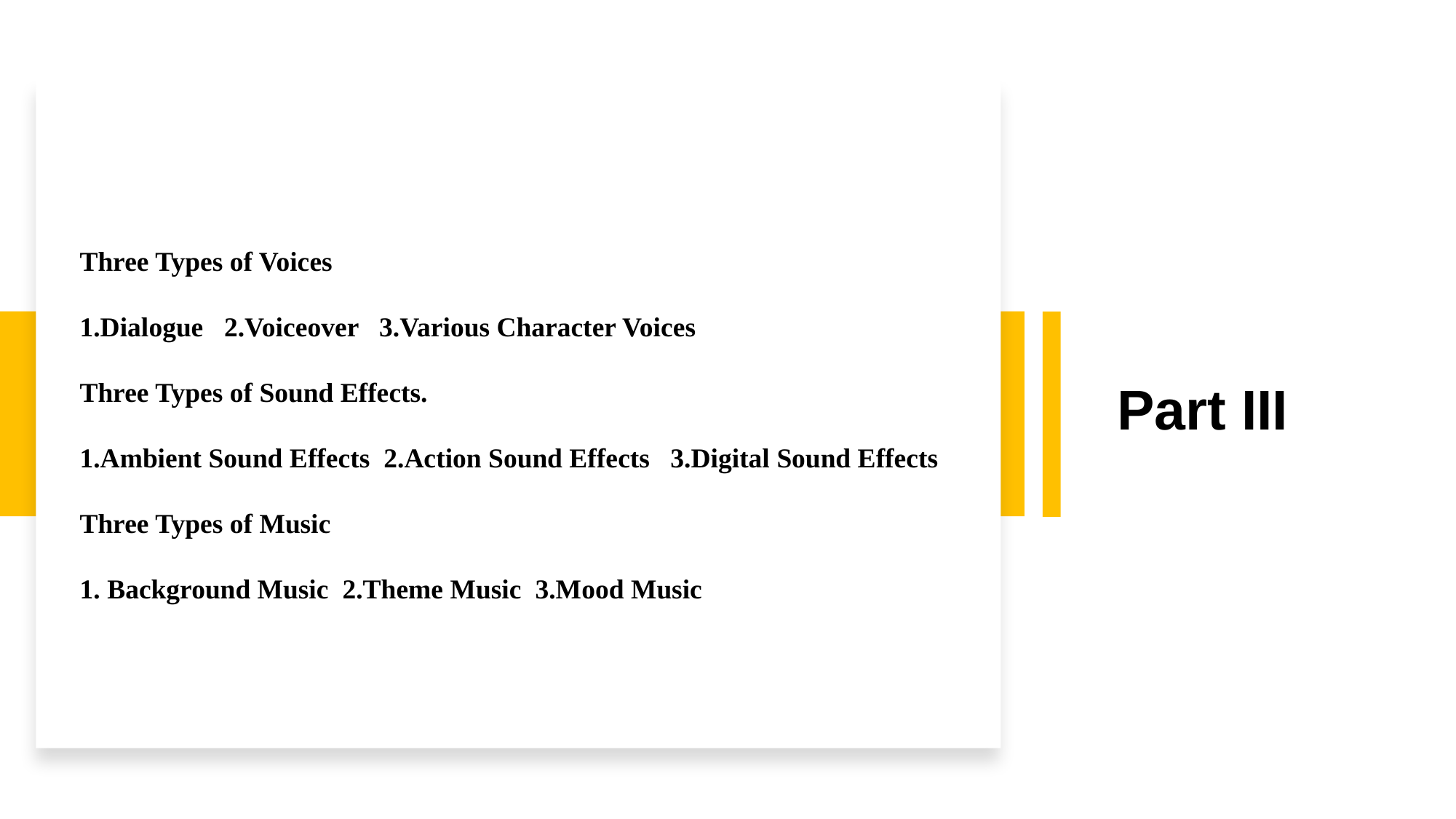

Three Types of Voices

1.Dialogue   2.Voiceover   3.Various Character Voices

Three Types of Sound Effects.

1.Ambient Sound Effects  2.Action Sound Effects   3.Digital Sound Effects

Three Types of Music

1. Background Music  2.Theme Music  3.Mood Music
Part III